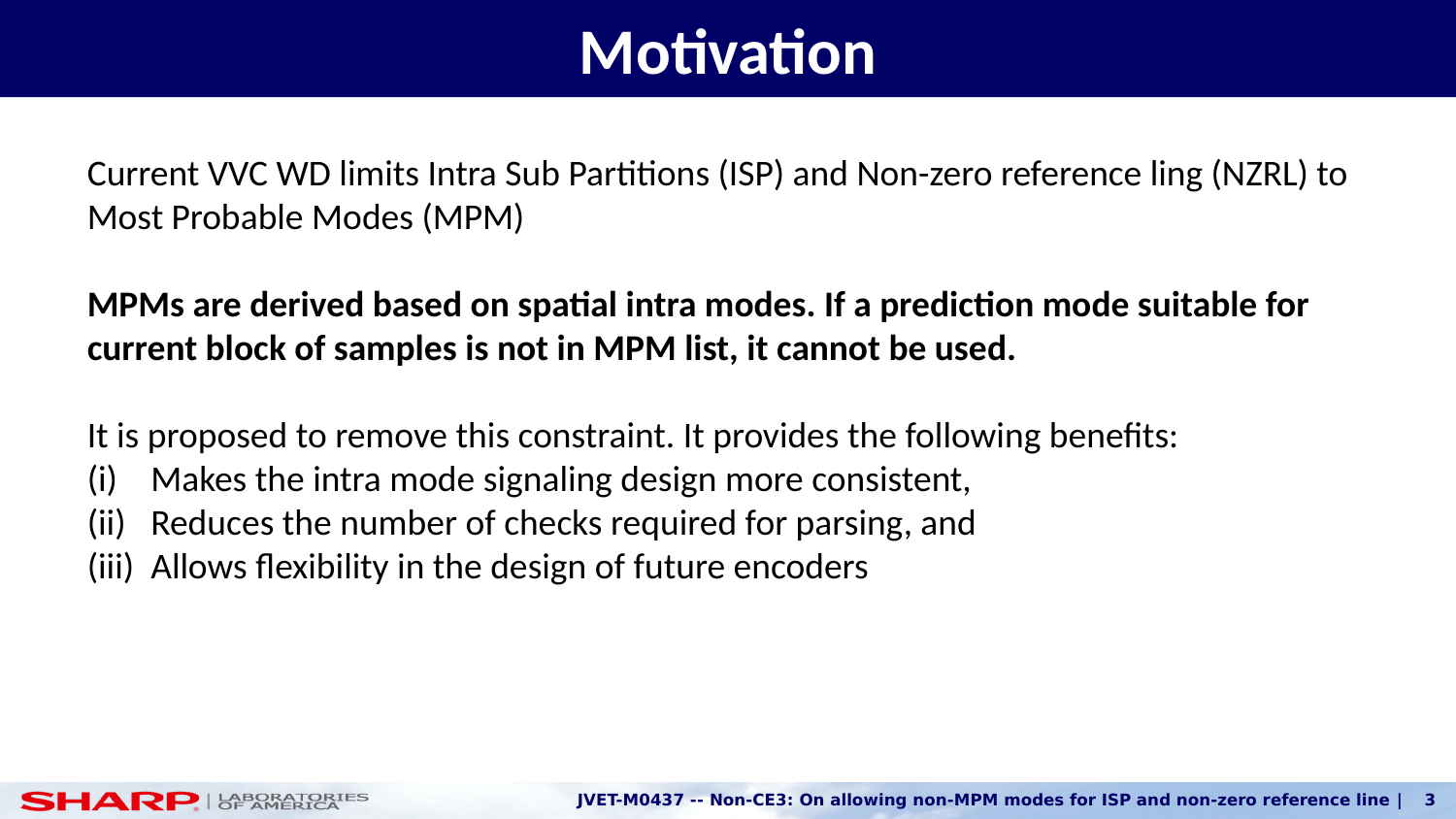

# Motivation
Current VVC WD limits Intra Sub Partitions (ISP) and Non-zero reference ling (NZRL) to Most Probable Modes (MPM)

MPMs are derived based on spatial intra modes. If a prediction mode suitable for current block of samples is not in MPM list, it cannot be used.

It is proposed to remove this constraint. It provides the following benefits:
Makes the intra mode signaling design more consistent,
Reduces the number of checks required for parsing, and
Allows flexibility in the design of future encoders